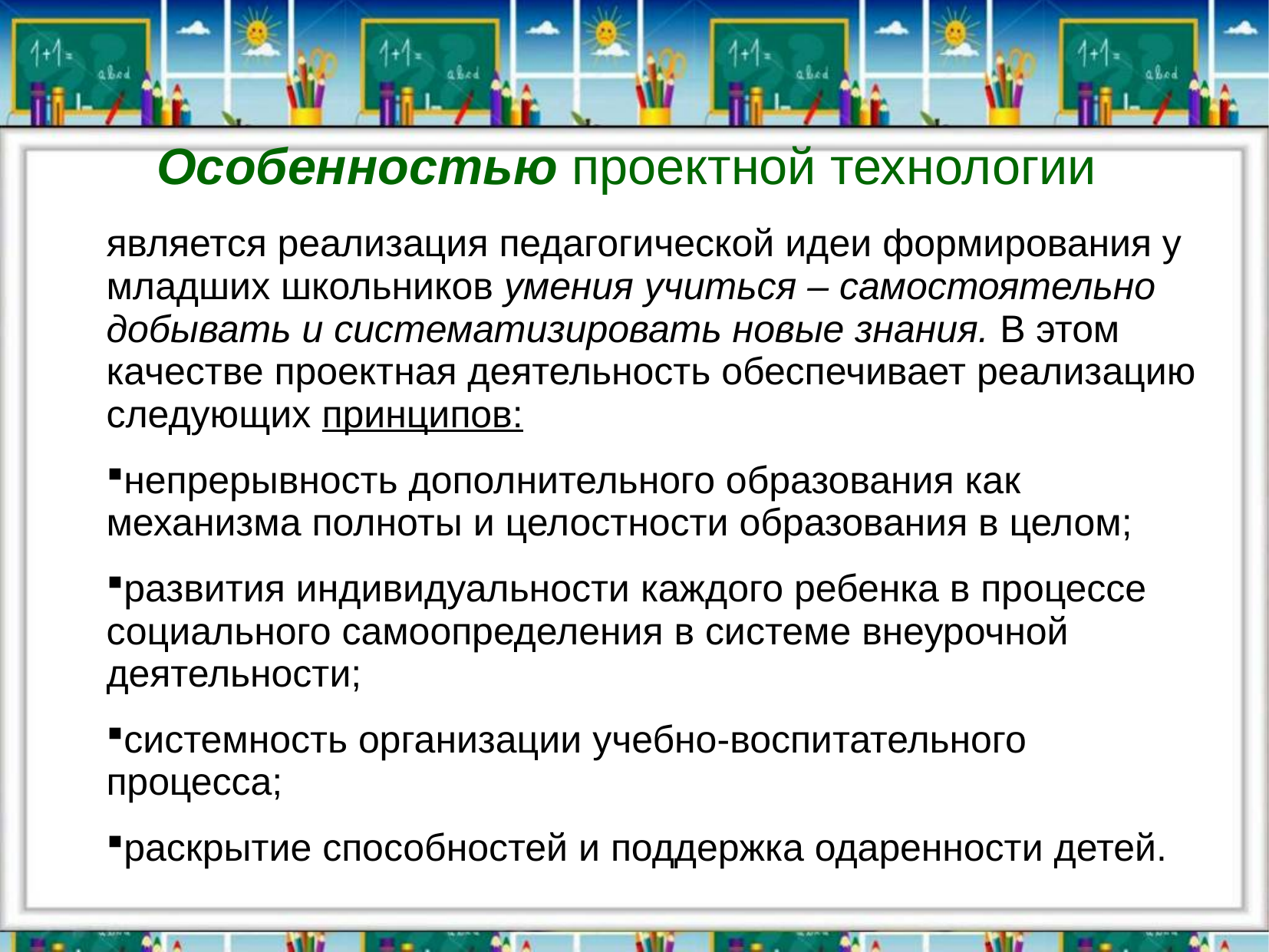

# Особенностью проектной технологии
является реализация педагогической идеи формирования у младших школьников умения учиться – самостоятельно добывать и систематизировать новые знания. В этом качестве проектная деятельность обеспечивает реализацию следующих принципов:
непрерывность дополнительного образования как механизма полноты и целостности образования в целом;
развития индивидуальности каждого ребенка в процессе социального самоопределения в системе внеурочной деятельности;
системность организации учебно-воспитательного процесса;
раскрытие способностей и поддержка одаренности детей.